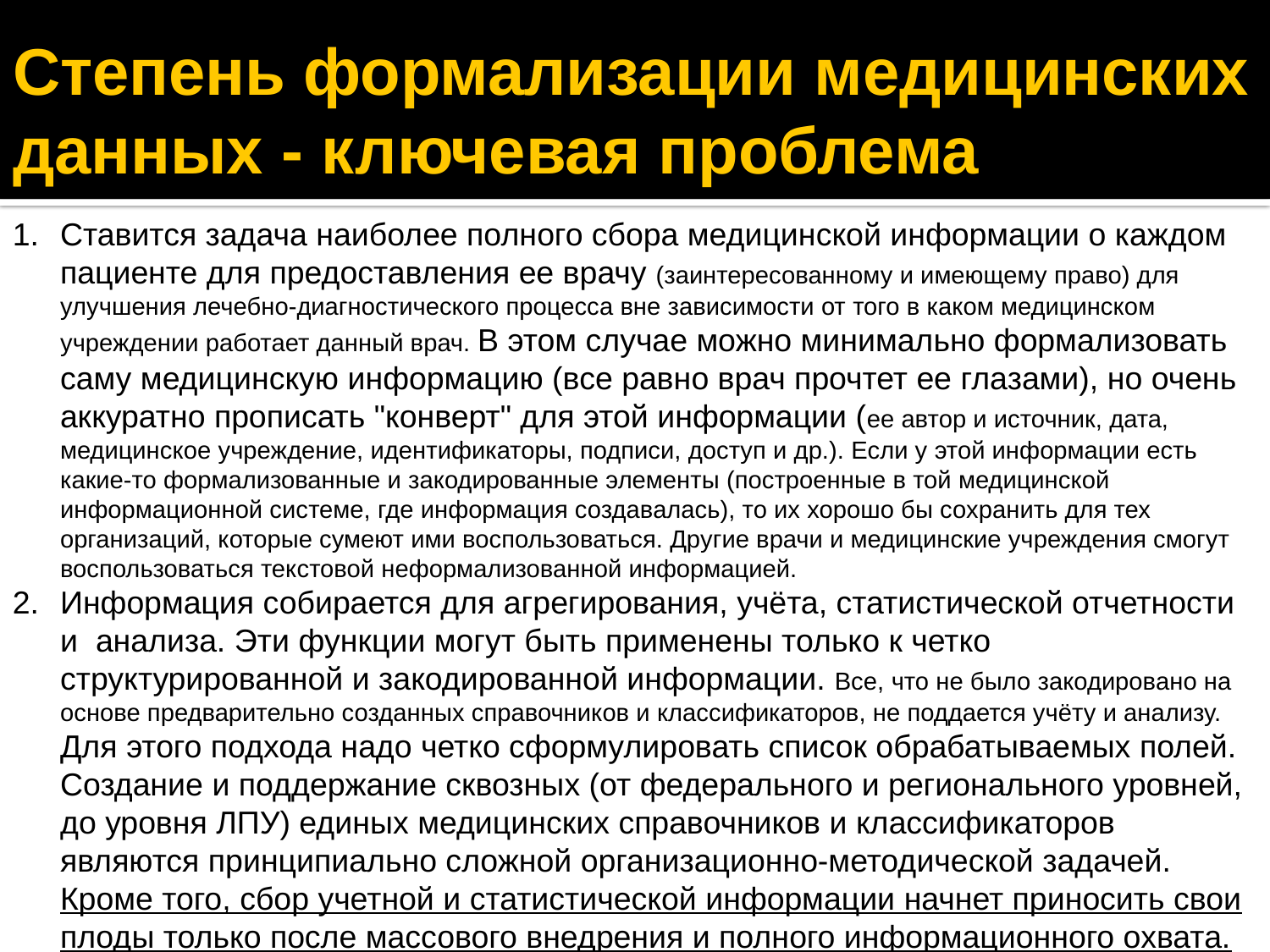

# Степень формализации медицинских данных - ключевая проблема
Ставится задача наиболее полного сбора медицинской информации о каждом пациенте для предоставления ее врачу (заинтересованному и имеющему право) для улучшения лечебно-диагностического процесса вне зависимости от того в каком медицинском учреждении работает данный врач. В этом случае можно минимально формализовать саму медицинскую информацию (все равно врач прочтет ее глазами), но очень аккуратно прописать "конверт" для этой информации (ее автор и источник, дата, медицинское учреждение, идентификаторы, подписи, доступ и др.). Если у этой информации есть какие-то формализованные и закодированные элементы (построенные в той медицинской информационной системе, где информация создавалась), то их хорошо бы сохранить для тех организаций, которые сумеют ими воспользоваться. Другие врачи и медицинские учреждения смогут воспользоваться текстовой неформализованной информацией.
Информация собирается для агрегирования, учёта, статистической отчетности и  анализа. Эти функции могут быть применены только к четко структурированной и закодированной информации. Все, что не было закодировано на основе предварительно созданных справочников и классификаторов, не поддается учёту и анализу. Для этого подхода надо четко сформулировать список обрабатываемых полей. Создание и поддержание сквозных (от федерального и регионального уровней, до уровня ЛПУ) единых медицинских справочников и классификаторов являются принципиально сложной организационно-методической задачей. Кроме того, сбор учетной и статистической информации начнет приносить свои плоды только после массового внедрения и полного информационного охвата.